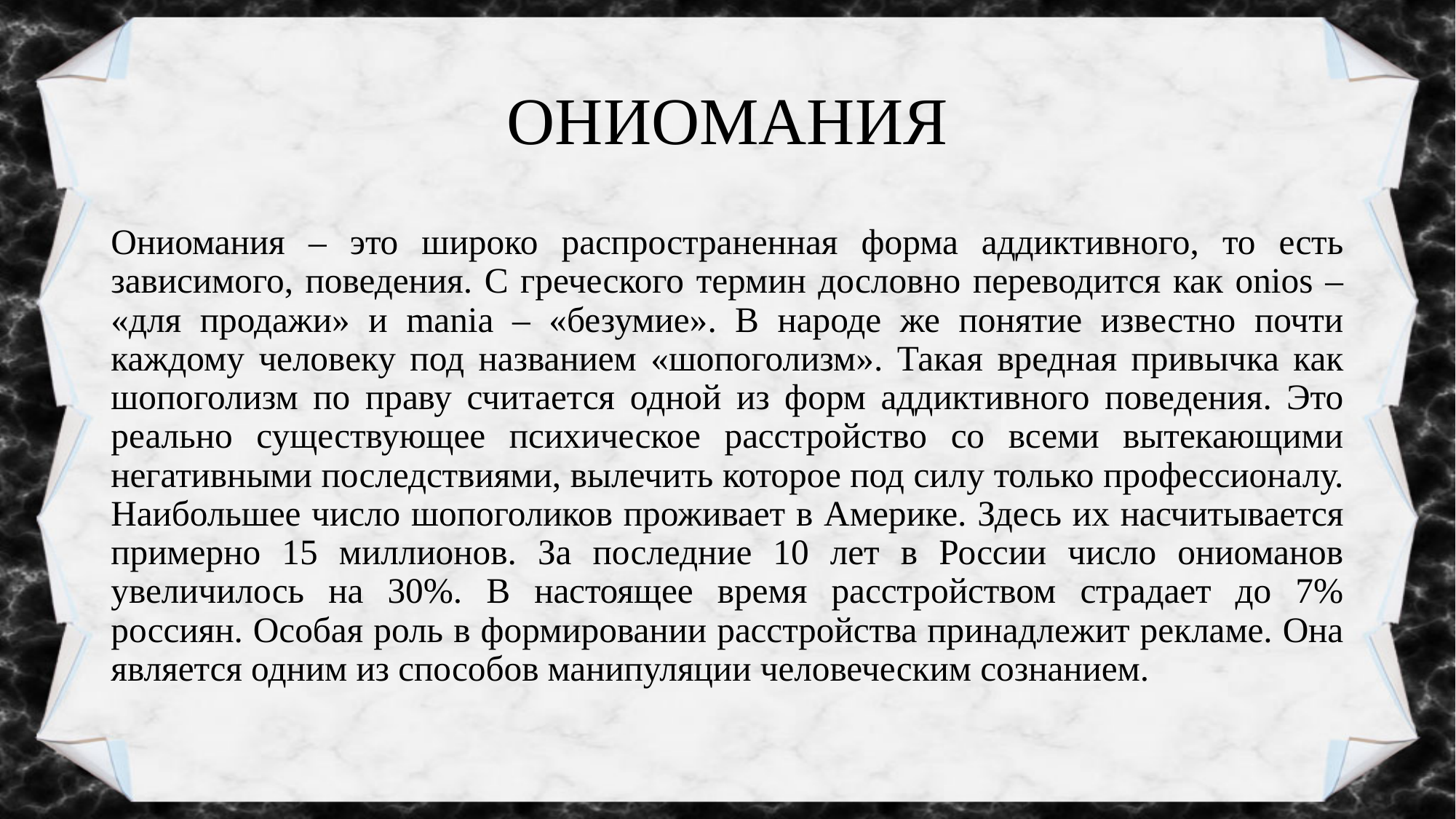

# ОНИОМАНИЯ
Ониомания – это широко распространенная форма аддиктивного, то есть зависимого, поведения. С греческого термин дословно переводится как onios – «для продажи» и mania – «безумие». В народе же понятие известно почти каждому человеку под названием «шопоголизм». Такая вредная привычка как шопоголизм по праву считается одной из форм аддиктивного поведения. Это реально существующее психическое расстройство со всеми вытекающими негативными последствиями, вылечить которое под силу только профессионалу. Наибольшее число шопоголиков проживает в Америке. Здесь их насчитывается примерно 15 миллионов. За последние 10 лет в России число ониоманов увеличилось на 30%. В настоящее время расстройством страдает до 7% россиян. Особая роль в формировании расстройства принадлежит рекламе. Она является одним из способов манипуляции человеческим сознанием.